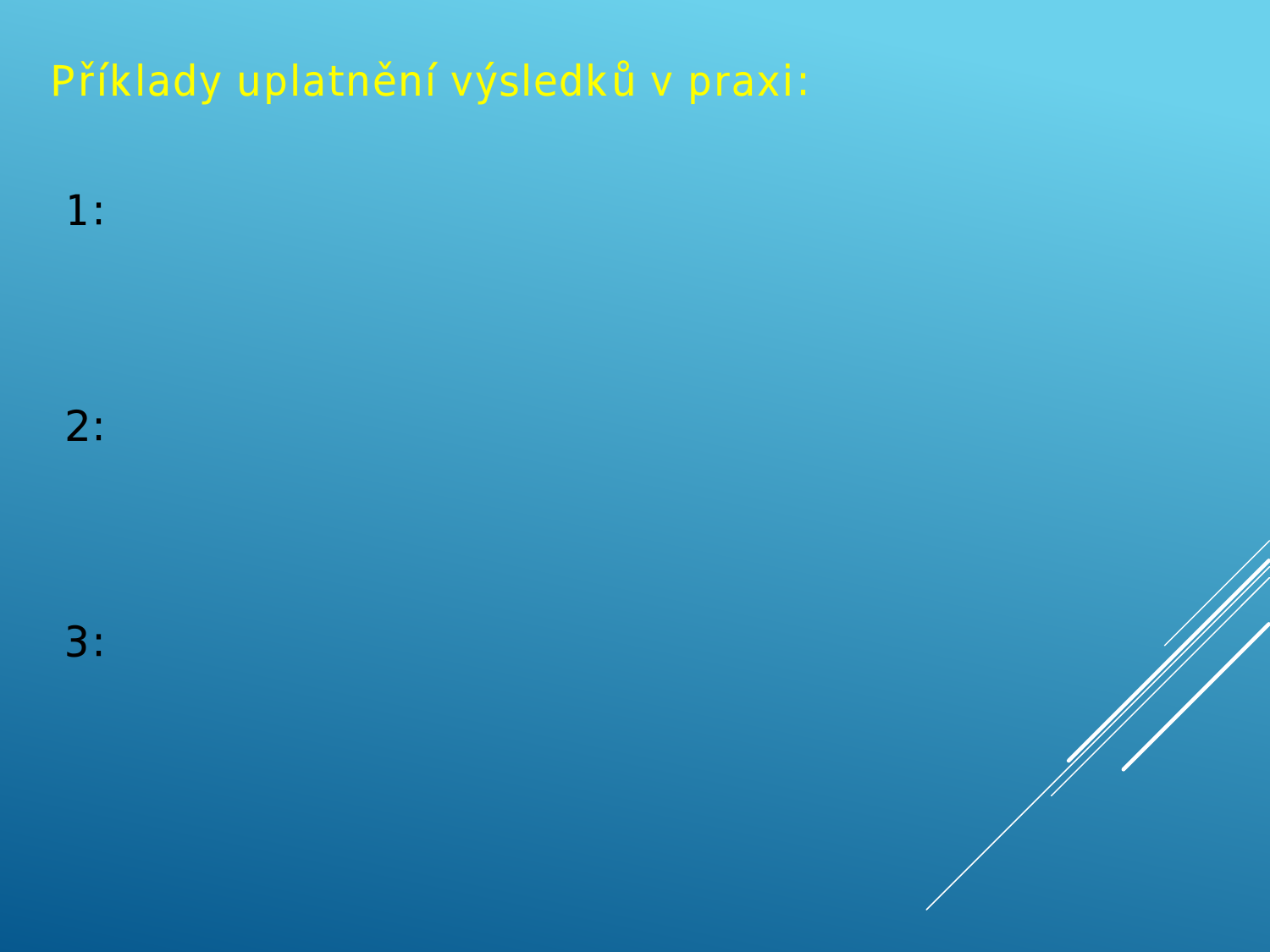

Příklady uplatnění výsledků v praxi:
1:

2:

3: